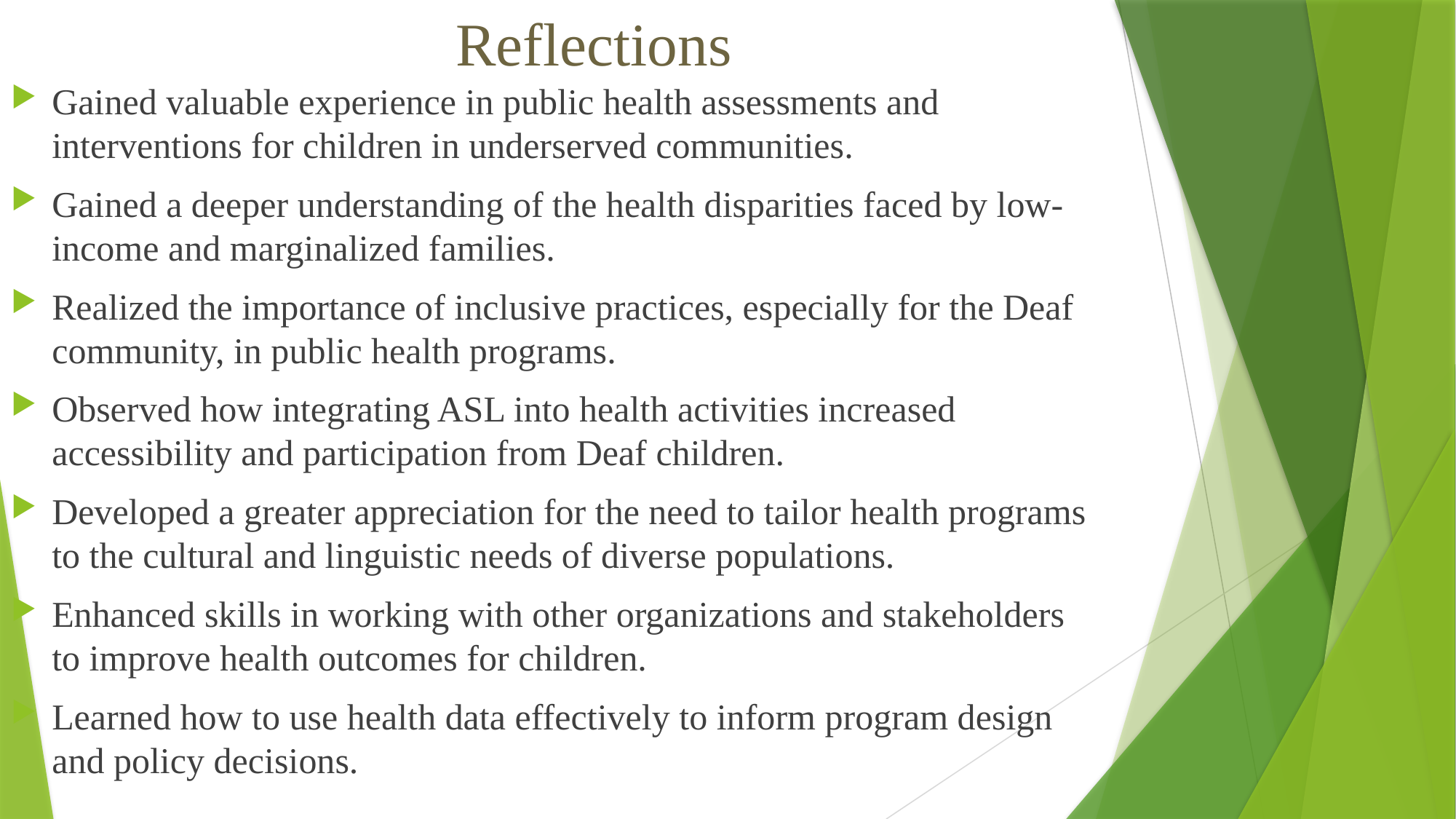

# Reflections
Gained valuable experience in public health assessments and interventions for children in underserved communities.
Gained a deeper understanding of the health disparities faced by low-income and marginalized families.
Realized the importance of inclusive practices, especially for the Deaf community, in public health programs.
Observed how integrating ASL into health activities increased accessibility and participation from Deaf children.
Developed a greater appreciation for the need to tailor health programs to the cultural and linguistic needs of diverse populations.
Enhanced skills in working with other organizations and stakeholders to improve health outcomes for children.
Learned how to use health data effectively to inform program design and policy decisions.